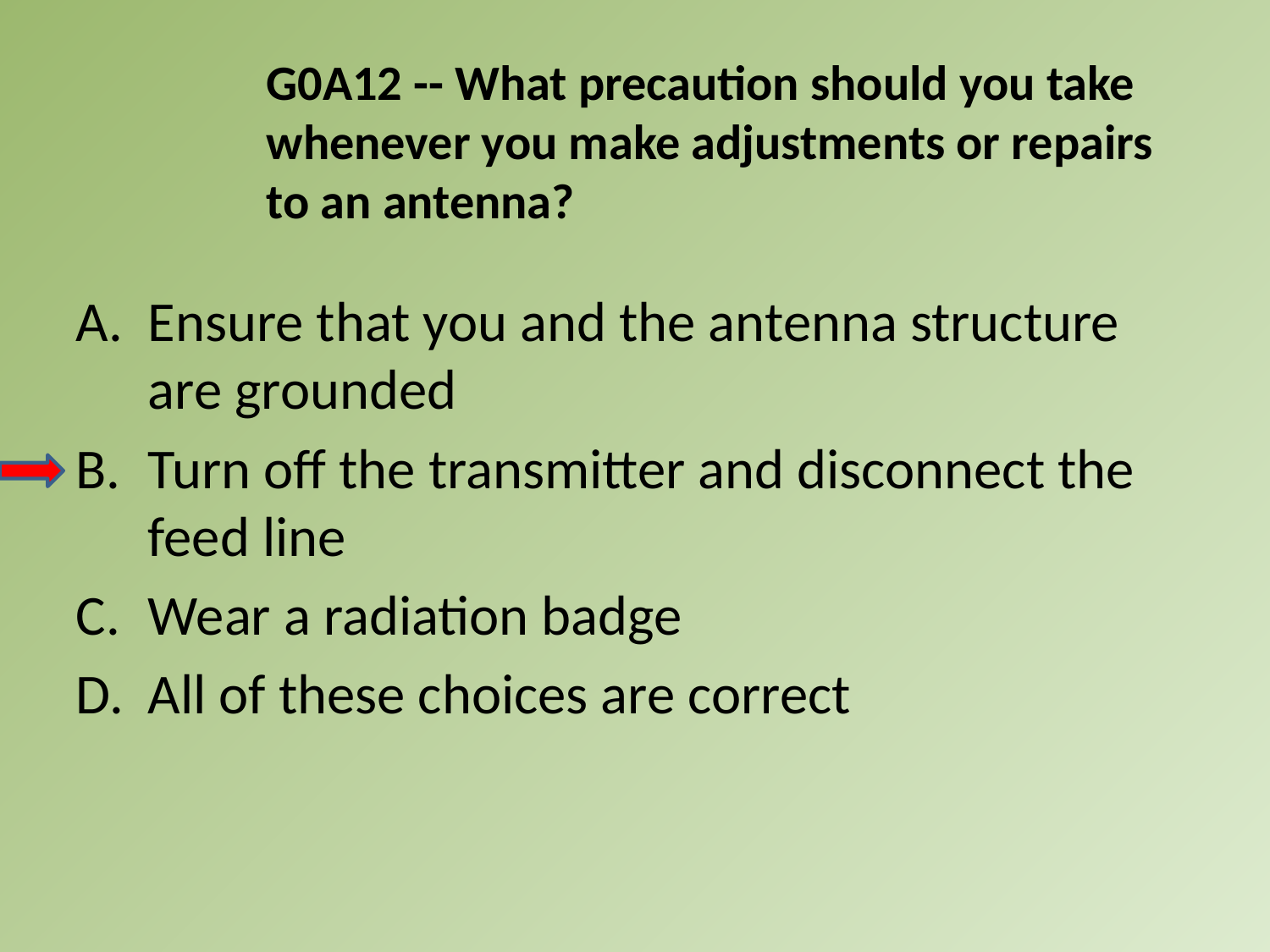

G0A12 -- What precaution should you take whenever you make adjustments or repairs to an antenna?
A.	Ensure that you and the antenna structure are grounded
B.	Turn off the transmitter and disconnect the feed line
C.	Wear a radiation badge
D.	All of these choices are correct